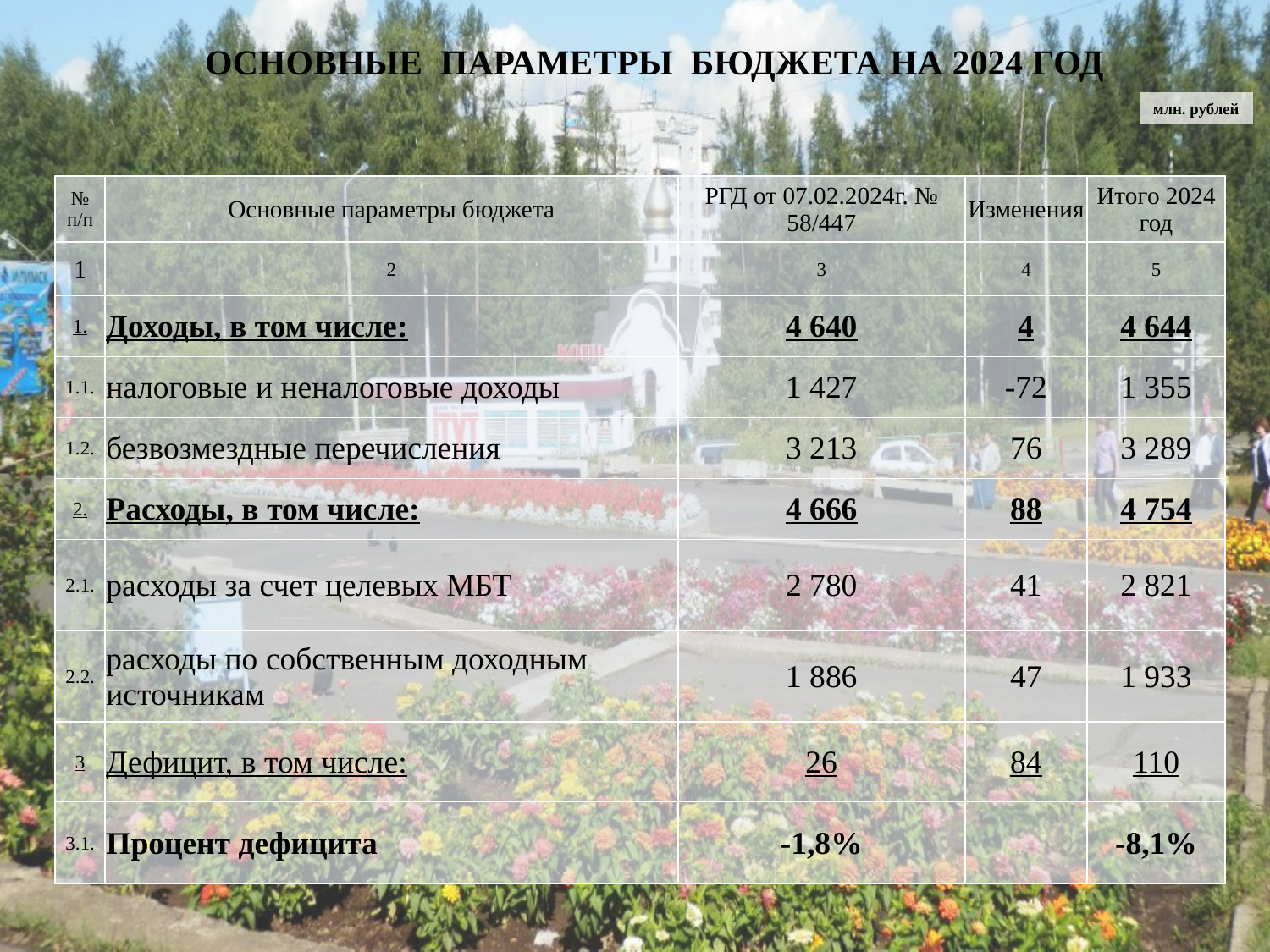

ОСНОВНЫЕ  ПАРАМЕТРЫ  БЮДЖЕТА НА 2024 ГОД
млн. рублей
| № п/п | Основные параметры бюджета | РГД от 07.02.2024г. № 58/447 | Изменения | Итого 2024 год |
| --- | --- | --- | --- | --- |
| 1 | 2 | 3 | 4 | 5 |
| 1. | Доходы, в том числе: | 4 640 | 4 | 4 644 |
| 1.1. | налоговые и неналоговые доходы | 1 427 | -72 | 1 355 |
| 1.2. | безвозмездные перечисления | 3 213 | 76 | 3 289 |
| 2. | Расходы, в том числе: | 4 666 | 88 | 4 754 |
| 2.1. | расходы за счет целевых МБТ | 2 780 | 41 | 2 821 |
| 2.2. | расходы по собственным доходным источникам | 1 886 | 47 | 1 933 |
| 3 | Дефицит, в том числе: | 26 | 84 | 110 |
| 3.1. | Процент дефицита | -1,8% |  | -8,1% |